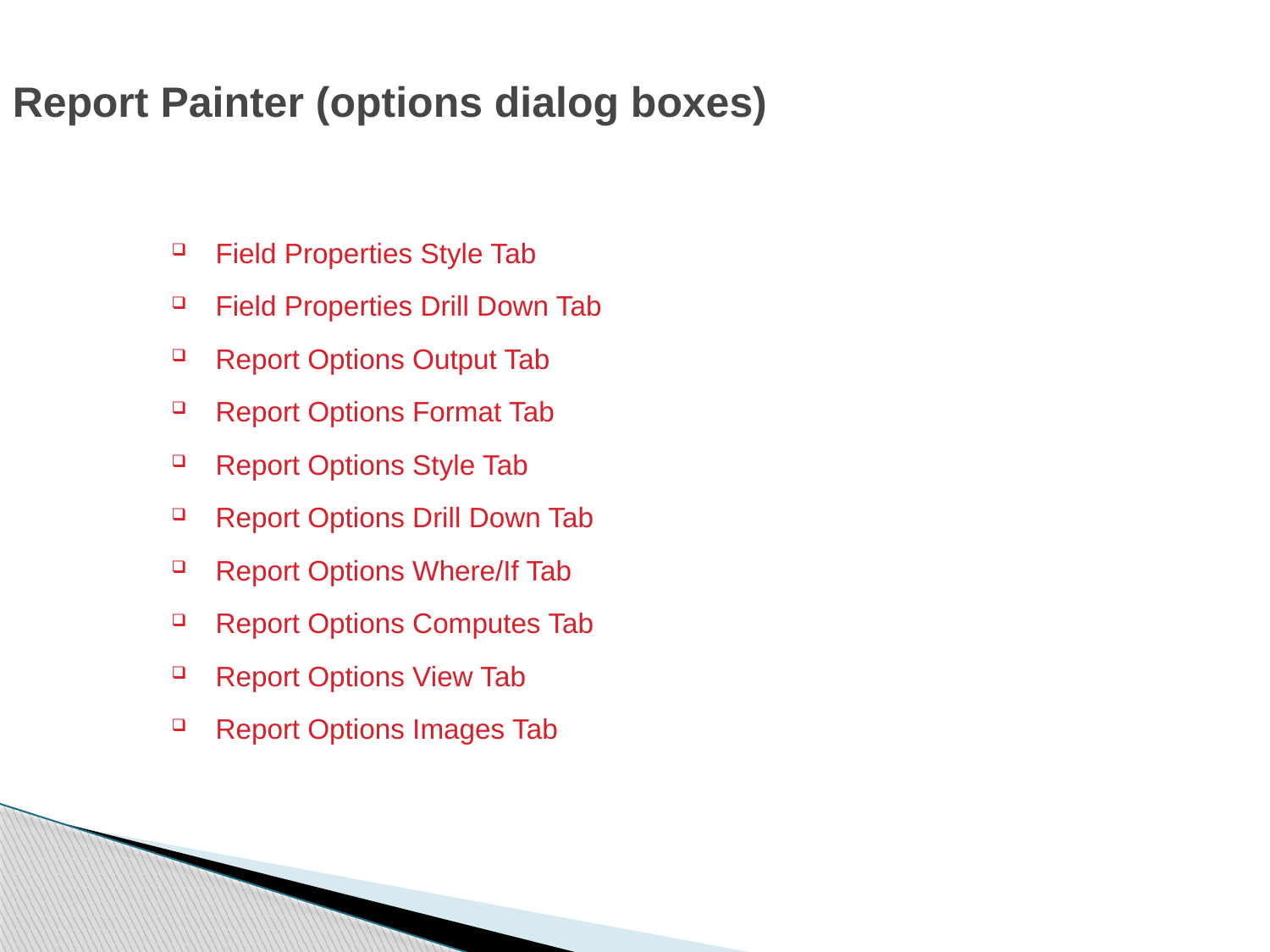

# Report Painter (options dialog boxes)
Field Properties Style Tab
Field Properties Drill Down Tab
Report Options Output Tab
Report Options Format Tab
Report Options Style Tab
Report Options Drill Down Tab
Report Options Where/If Tab
Report Options Computes Tab
Report Options View Tab
Report Options Images Tab

37